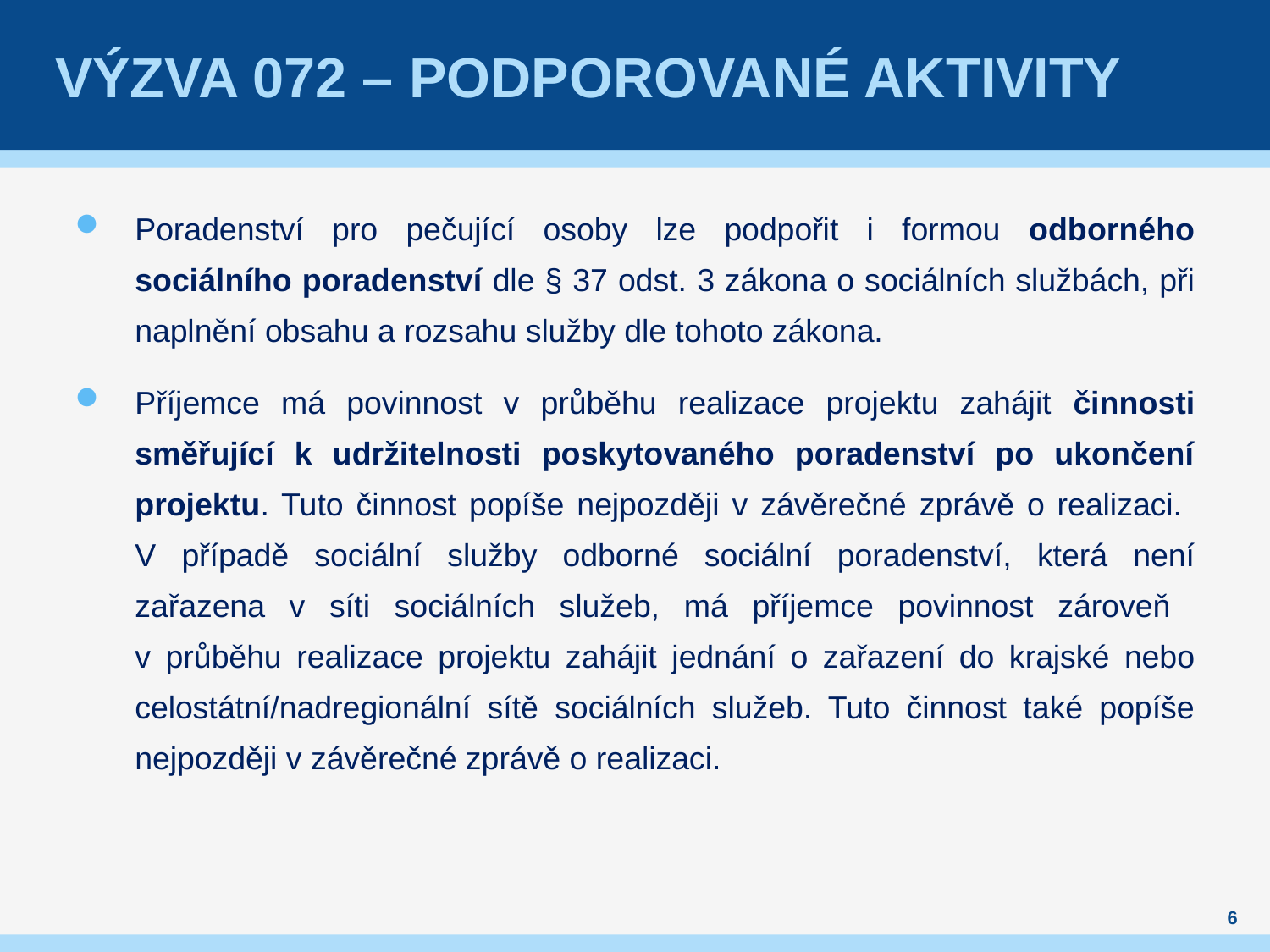

# VÝZVA 072 – Podporované aktivity
Poradenství pro pečující osoby lze podpořit i formou odborného sociálního poradenství dle § 37 odst. 3 zákona o sociálních službách, při naplnění obsahu a rozsahu služby dle tohoto zákona.
Příjemce má povinnost v průběhu realizace projektu zahájit činnosti směřující k udržitelnosti poskytovaného poradenství po ukončení projektu. Tuto činnost popíše nejpozději v závěrečné zprávě o realizaci.
V případě sociální služby odborné sociální poradenství, která není zařazena v síti sociálních služeb, má příjemce povinnost zároveň
v průběhu realizace projektu zahájit jednání o zařazení do krajské nebo celostátní/nadregionální sítě sociálních služeb. Tuto činnost také popíše nejpozději v závěrečné zprávě o realizaci.
6